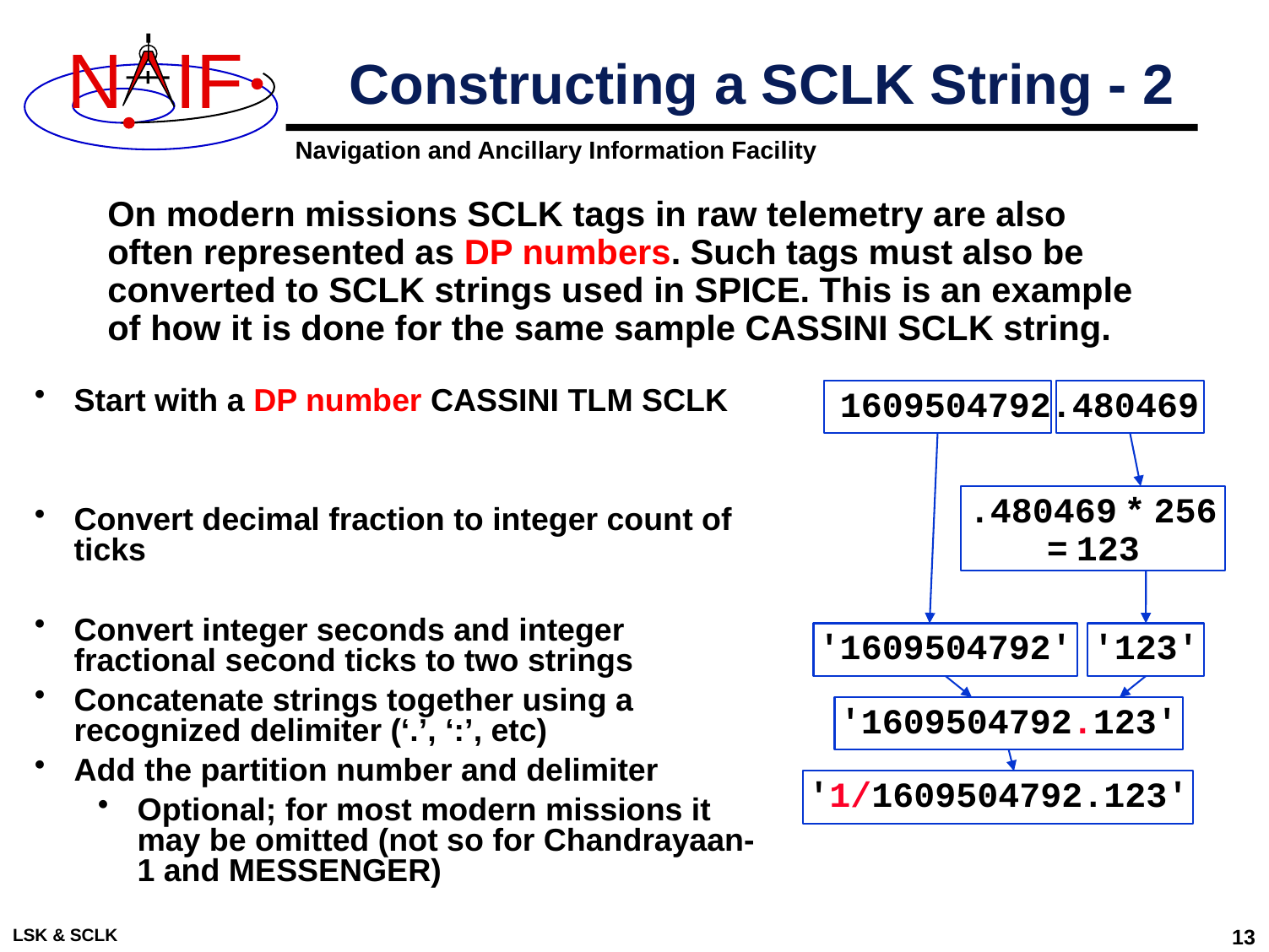

# Constructing a SCLK String - 2
On modern missions SCLK tags in raw telemetry are also often represented as DP numbers. Such tags must also be converted to SCLK strings used in SPICE. This is an example of how it is done for the same sample CASSINI SCLK string.
Start with a DP number CASSINI TLM SCLK

Convert decimal fraction to integer count of ticks

Convert integer seconds and integer fractional second ticks to two strings
Concatenate strings together using a recognized delimiter (‘.’, ‘:’, etc)
Add the partition number and delimiter
Optional; for most modern missions it may be omitted (not so for Chandrayaan-1 and MESSENGER)
1609504792.480469

.480469 * 256
= 123

'1609504792' '123'

'1609504792.123'

'1/1609504792.123'

LSK & SCLK
13